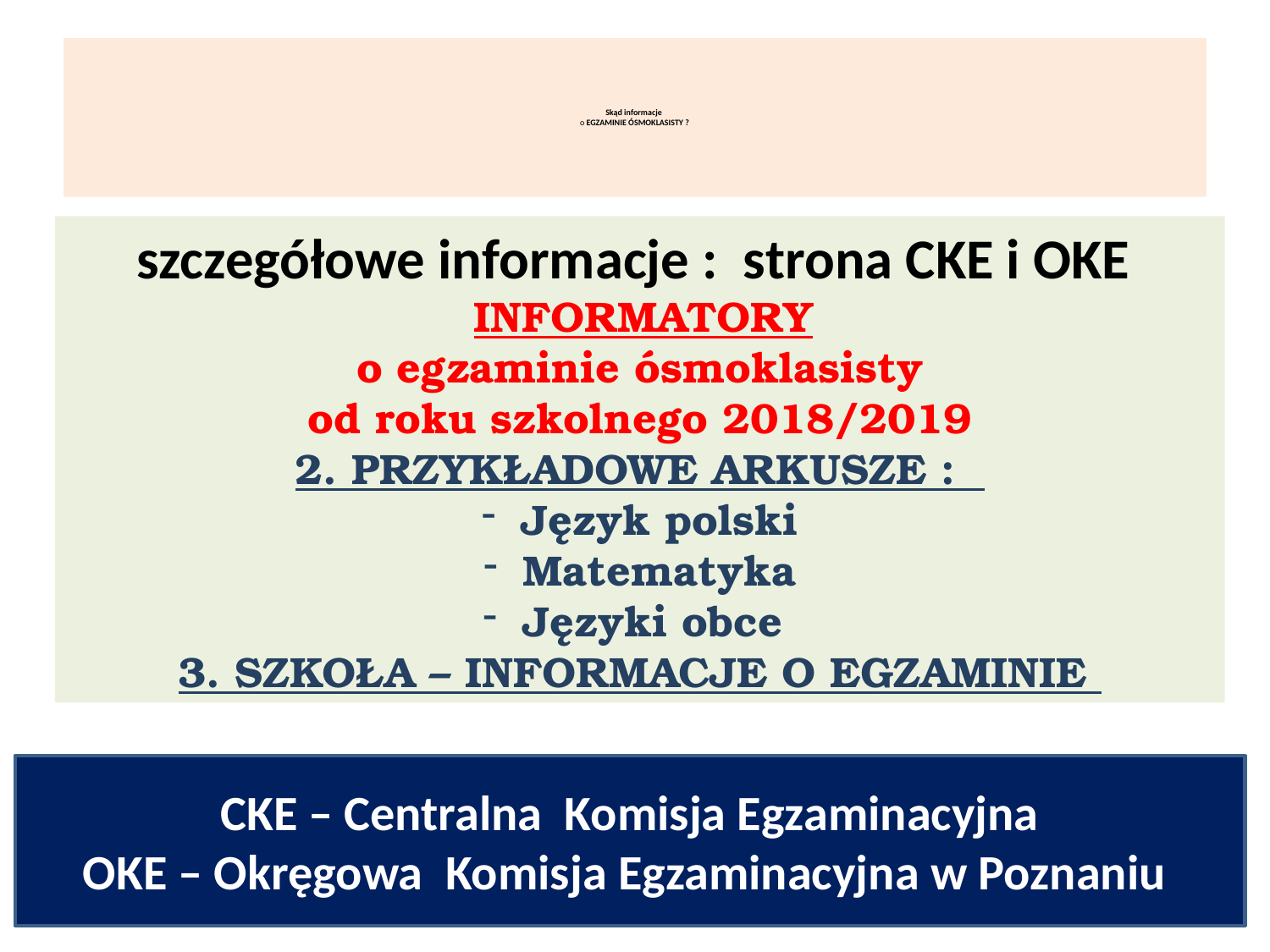

# Skąd informacje o EGZAMINIE ÓSMOKLASISTY ?
szczegółowe informacje :  strona CKE i OKE
 INFORMATORY
o egzaminie ósmoklasisty
od roku szkolnego 2018/2019
2. PRZYKŁADOWE ARKUSZE :
Język polski
Matematyka
Języki obce
3. SZKOŁA – INFORMACJE O EGZAMINIE
CKE – Centralna  Komisja Egzaminacyjna
OKE – Okręgowa  Komisja Egzaminacyjna w Poznaniu